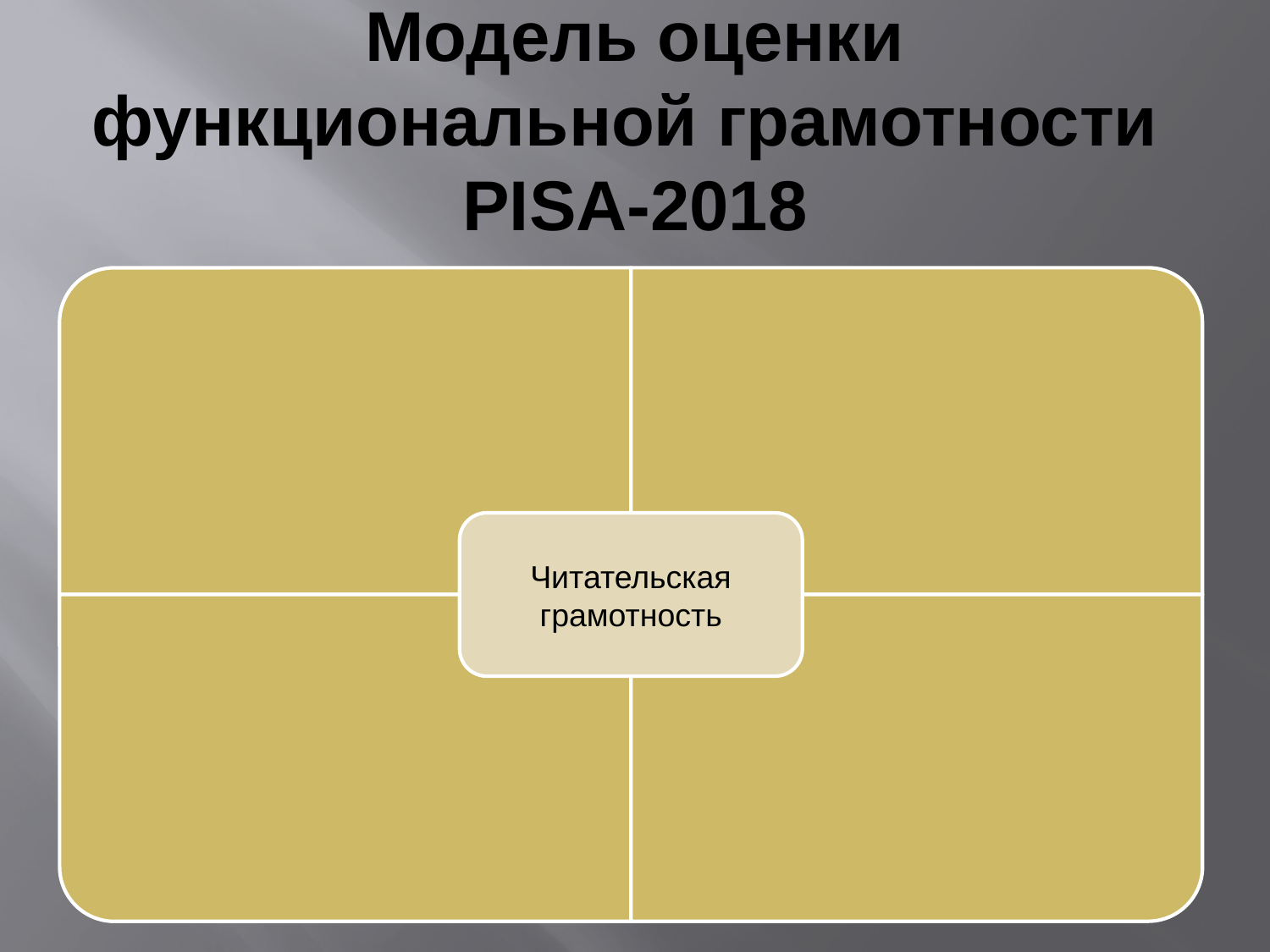

# Модель оценки функциональной грамотности PISA-2018
Читательская грамотность
Финансовая грамотность 4
Глобальные компетенции 22%